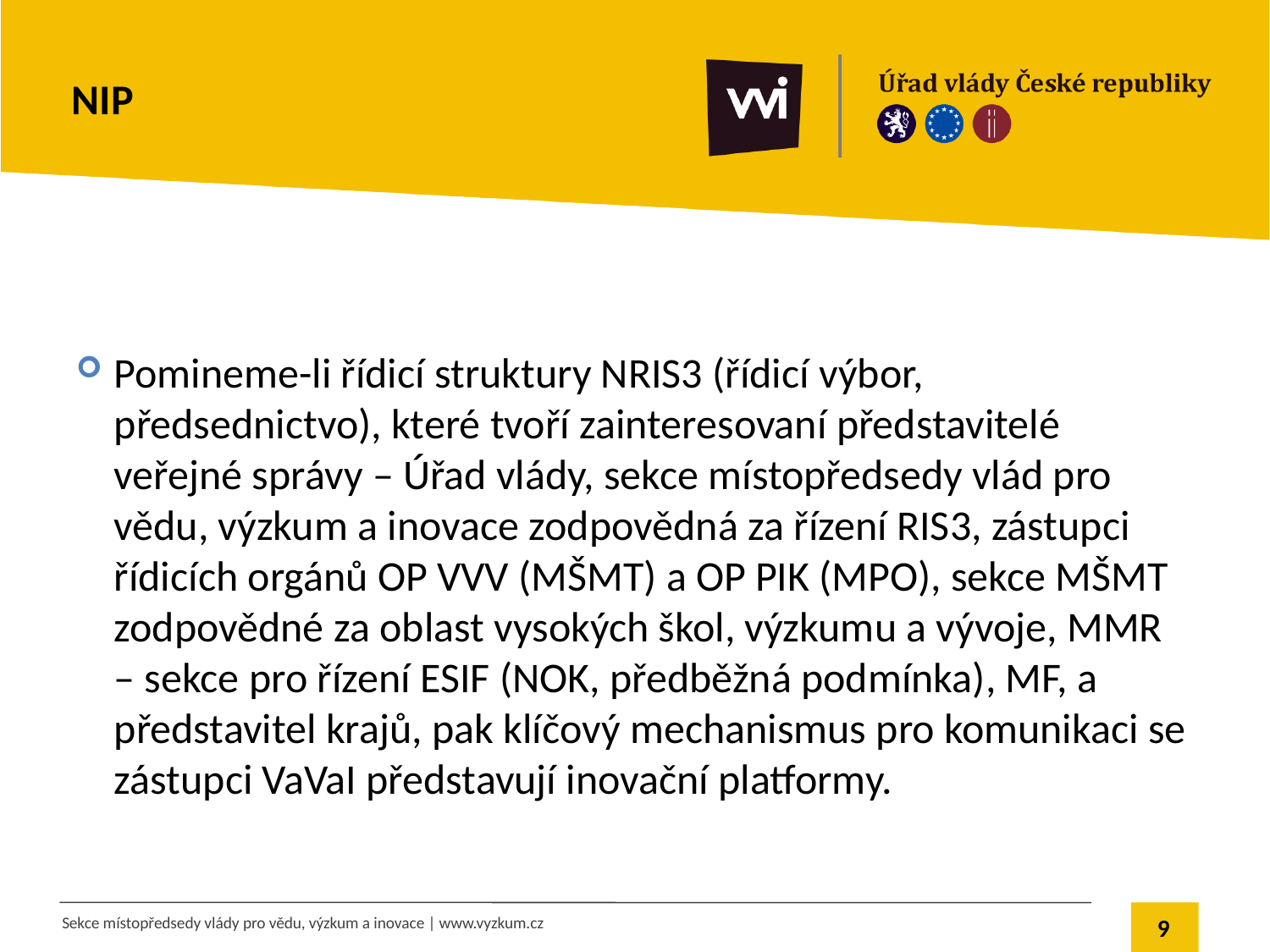

# NIP

Pomineme-li řídicí struktury NRIS3 (řídicí výbor, předsednictvo), které tvoří zainteresovaní představitelé veřejné správy – Úřad vlády, sekce místopředsedy vlád pro vědu, výzkum a inovace zodpovědná za řízení RIS3, zástupci řídicích orgánů OP VVV (MŠMT) a OP PIK (MPO), sekce MŠMT zodpovědné za oblast vysokých škol, výzkumu a vývoje, MMR – sekce pro řízení ESIF (NOK, předběžná podmínka), MF, a představitel krajů, pak klíčový mechanismus pro komunikaci se zástupci VaVaI představují inovační platformy.

9